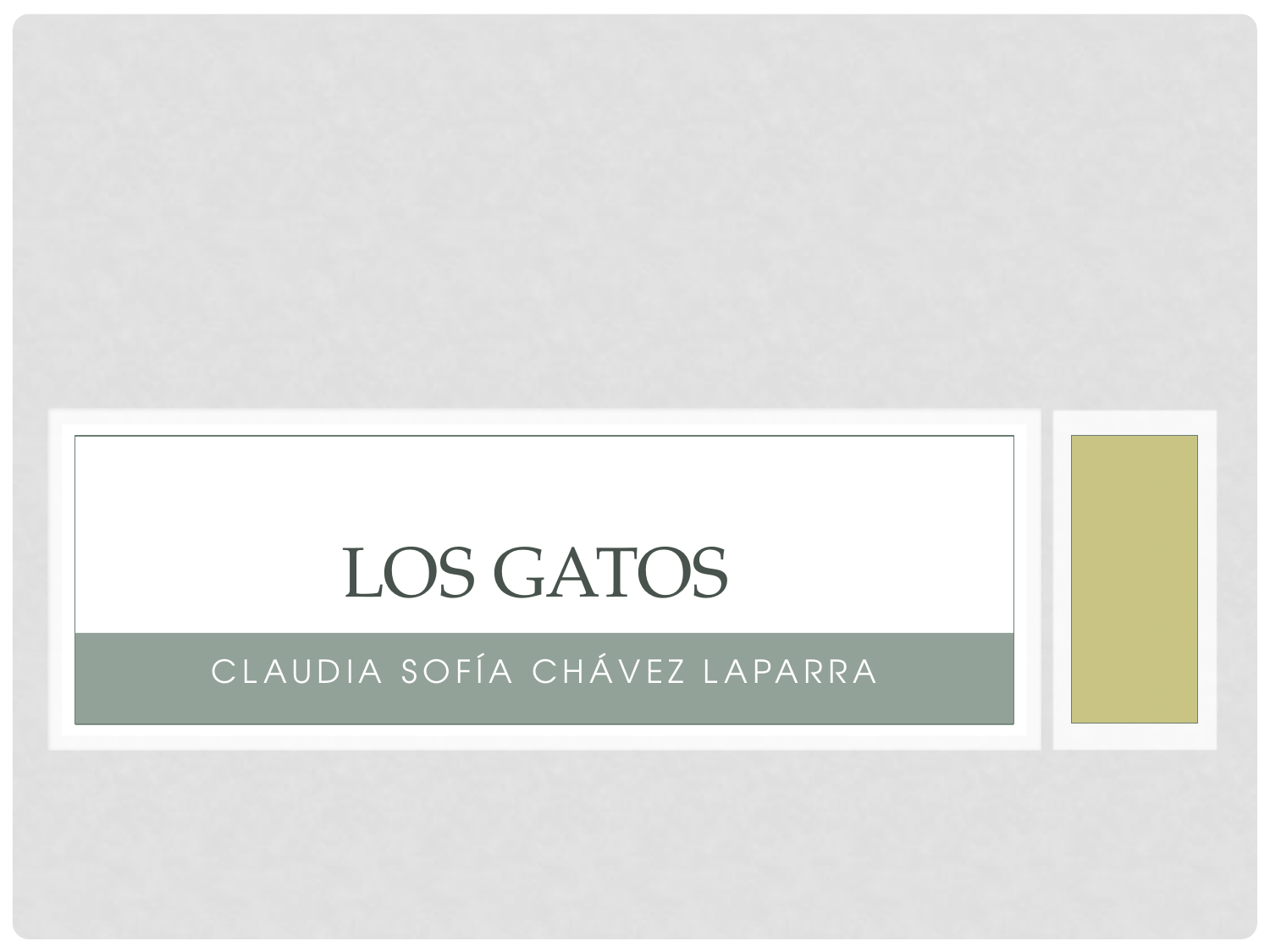

# Los gatos
Claudia Sofía chávez laparra